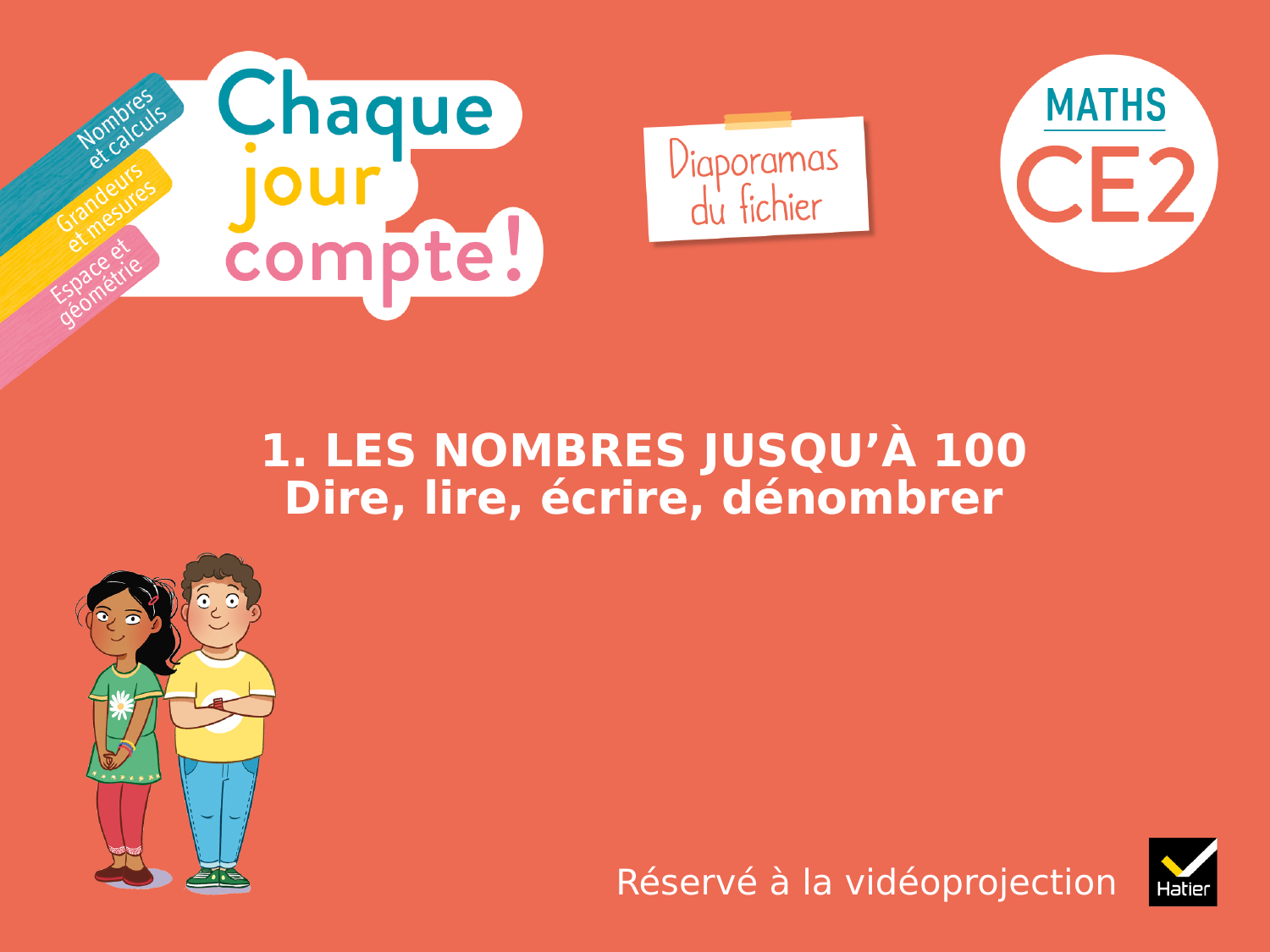

# 1. LES NOMBRES JUSQU’À 100 Dire, lire, écrire, dénombrer